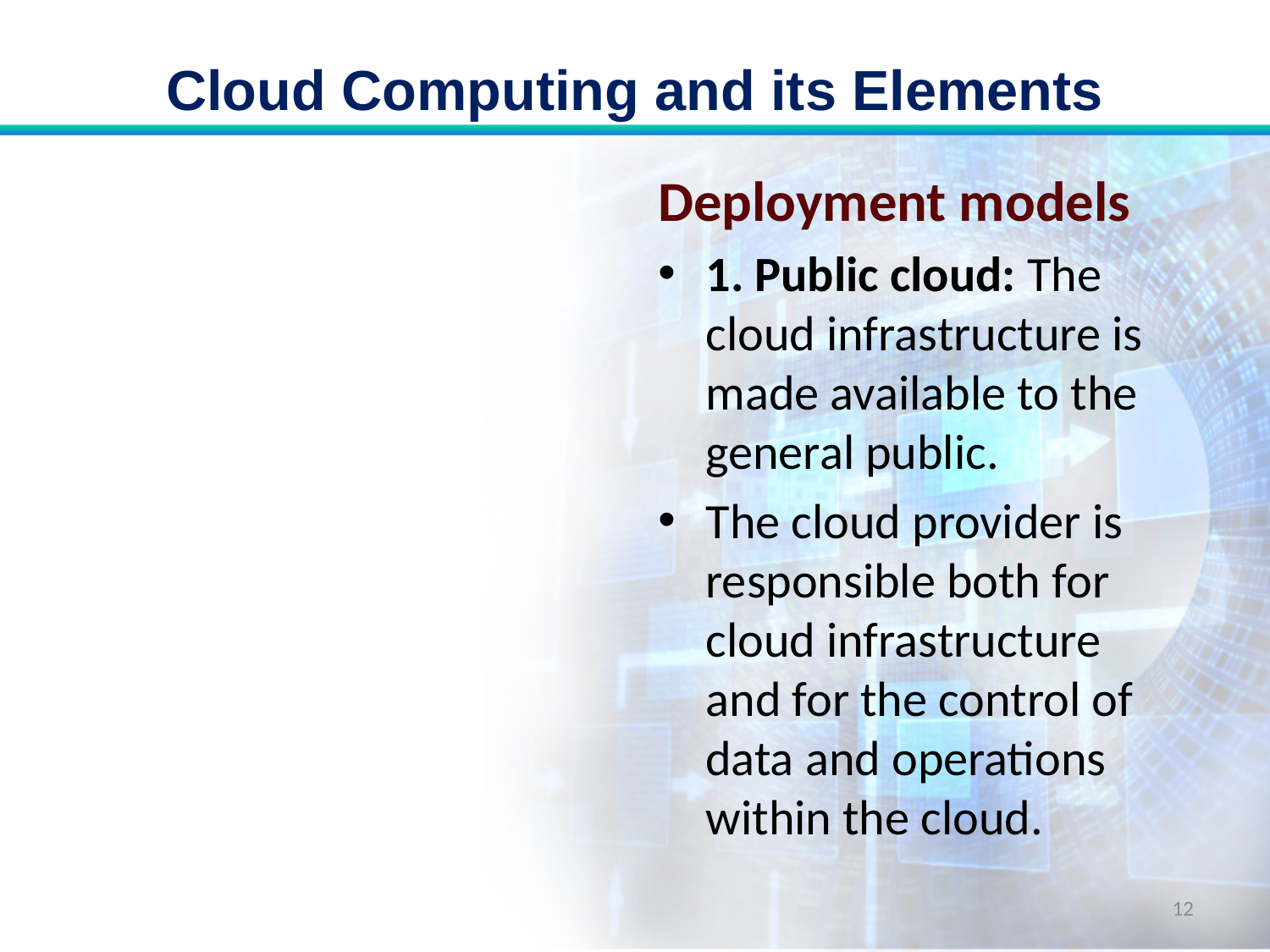

# Cloud Computing and its Elements
Deployment models
1. Public cloud: The cloud infrastructure is made available to the general public.
The cloud provider is responsible both for  cloud infrastructure and for the control of data and operations within the cloud.
12